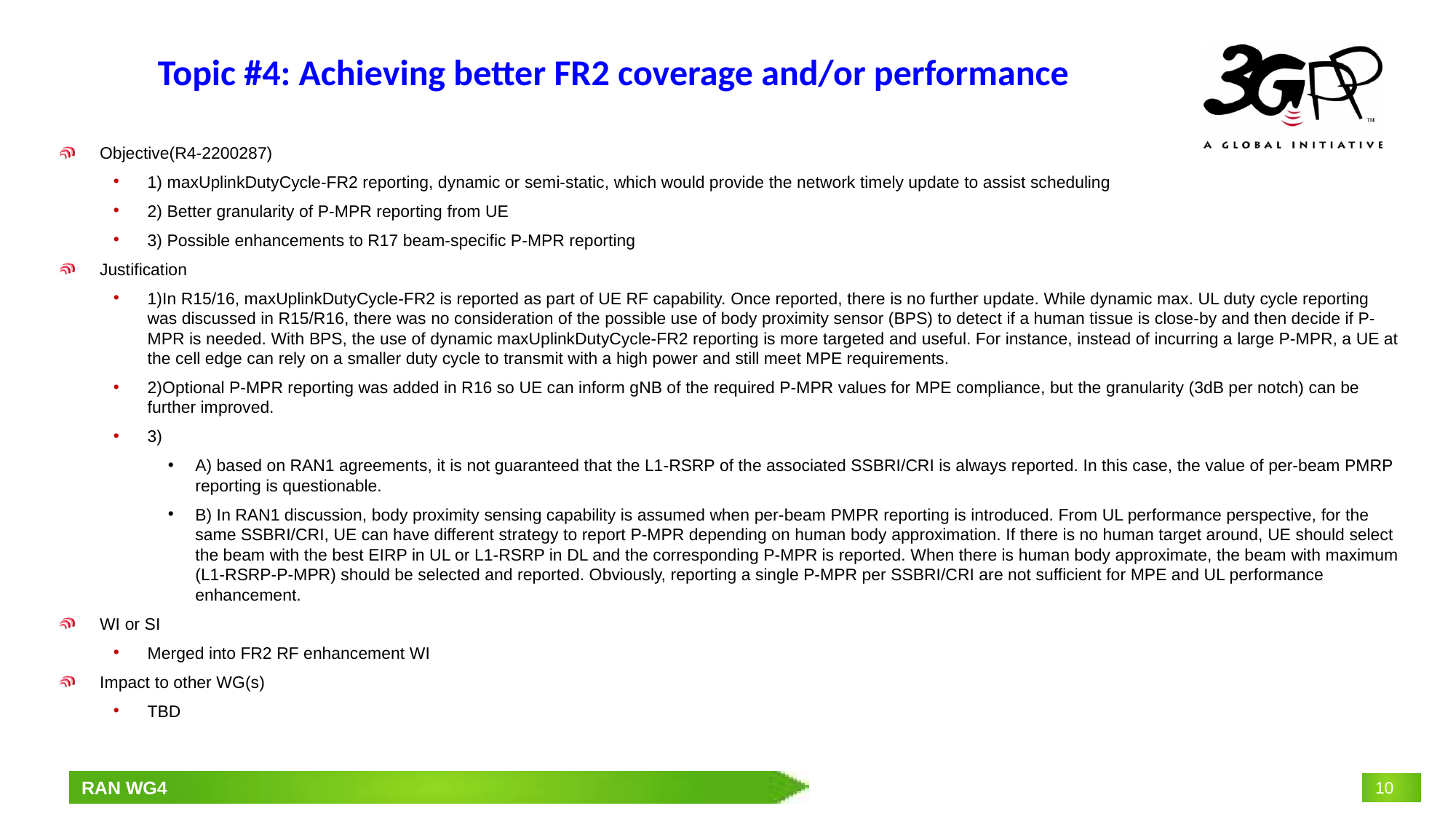

# Topic #4: Achieving better FR2 coverage and/or performance
Objective(R4-2200287)
1) maxUplinkDutyCycle-FR2 reporting, dynamic or semi-static, which would provide the network timely update to assist scheduling
2) Better granularity of P-MPR reporting from UE
3) Possible enhancements to R17 beam-specific P-MPR reporting
Justification
1)In R15/16, maxUplinkDutyCycle-FR2 is reported as part of UE RF capability. Once reported, there is no further update. While dynamic max. UL duty cycle reporting was discussed in R15/R16, there was no consideration of the possible use of body proximity sensor (BPS) to detect if a human tissue is close-by and then decide if P-MPR is needed. With BPS, the use of dynamic maxUplinkDutyCycle-FR2 reporting is more targeted and useful. For instance, instead of incurring a large P-MPR, a UE at the cell edge can rely on a smaller duty cycle to transmit with a high power and still meet MPE requirements.
2)Optional P-MPR reporting was added in R16 so UE can inform gNB of the required P-MPR values for MPE compliance, but the granularity (3dB per notch) can be further improved.
3)
A) based on RAN1 agreements, it is not guaranteed that the L1-RSRP of the associated SSBRI/CRI is always reported. In this case, the value of per-beam PMRP reporting is questionable.
B) In RAN1 discussion, body proximity sensing capability is assumed when per-beam PMPR reporting is introduced. From UL performance perspective, for the same SSBRI/CRI, UE can have different strategy to report P-MPR depending on human body approximation. If there is no human target around, UE should select the beam with the best EIRP in UL or L1-RSRP in DL and the corresponding P-MPR is reported. When there is human body approximate, the beam with maximum (L1-RSRP-P-MPR) should be selected and reported. Obviously, reporting a single P-MPR per SSBRI/CRI are not sufficient for MPE and UL performance enhancement.
WI or SI
Merged into FR2 RF enhancement WI
Impact to other WG(s)
TBD